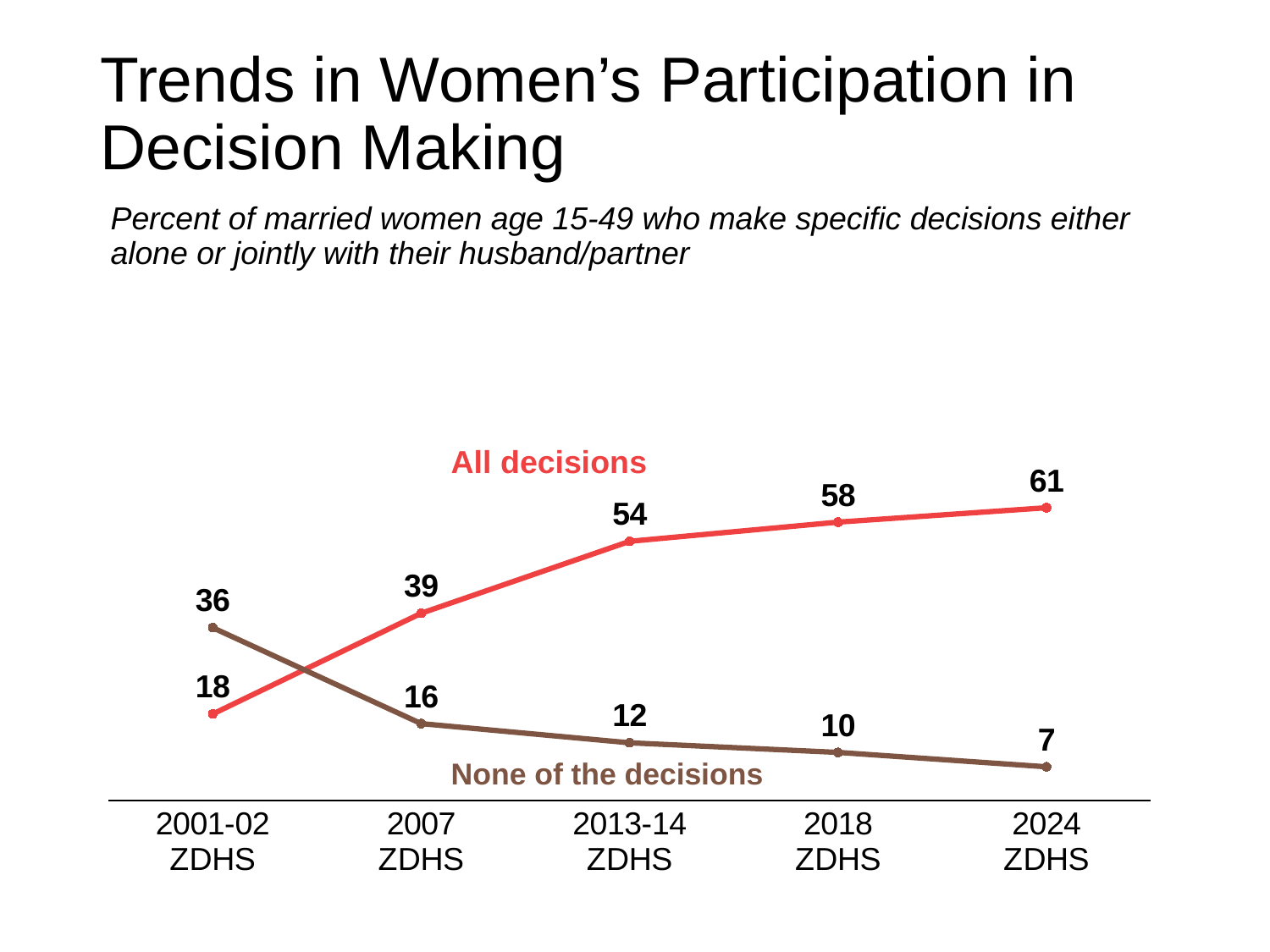

# Trends in Women’s Participation in Decision Making
Percent of married women age 15-49 who make specific decisions either alone or jointly with their husband/partner

### Chart

| Category | All decisions | None of the decisions |
|---|---|---|
| 2001-02
ZDHS | 18.0 | 36.0 |
| 2007
ZDHS | 39.0 | 16.0 |
| 2013-14
ZDHS | 54.0 | 12.0 |
| 2018
ZDHS | 58.0 | 10.0 |
| 2024
ZDHS | 61.0 | 7.0 |
All decisions
None of the decisions